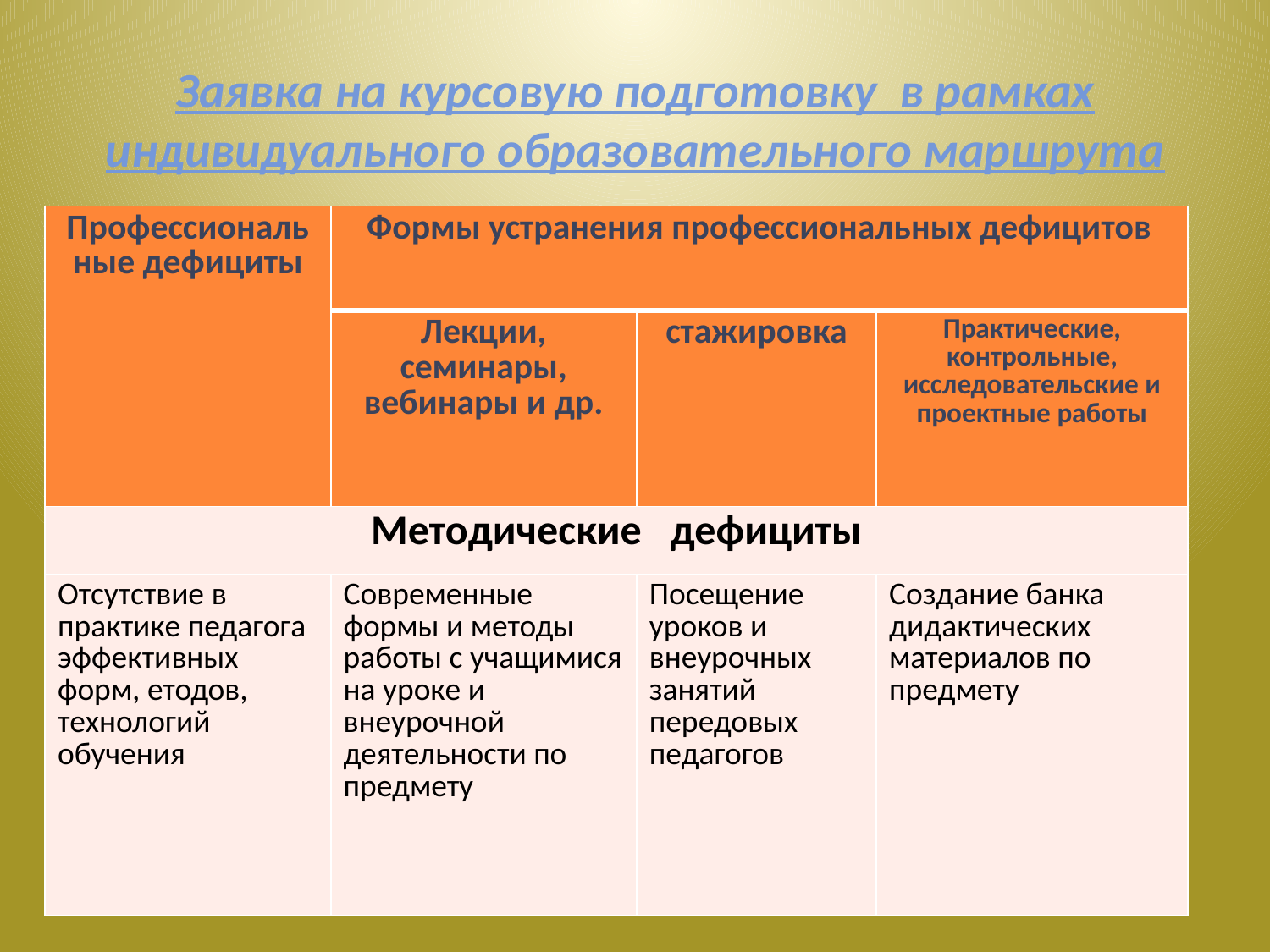

Заявка на курсовую подготовку  в рамках индивидуального образовательного маршрута

| Профессиональные дефициты | Формы устранения профессиональных дефицитов |  |  |
| --- | --- | --- | --- |
|  | Лекции, семинары, вебинары и др. | стажировка | Практические, контрольные, исследовательские и проектные работы |
| Методические дефициты |  |  |  |
| Отсутствие в практике педагога эффективных форм, етодов, технологий обучения | Современные формы и методы работы с учащимися на уроке и внеурочной деятельности по предмету | Посещение уроков и внеурочных занятий передовых педагогов | Создание банка дидактических материалов по предмету |